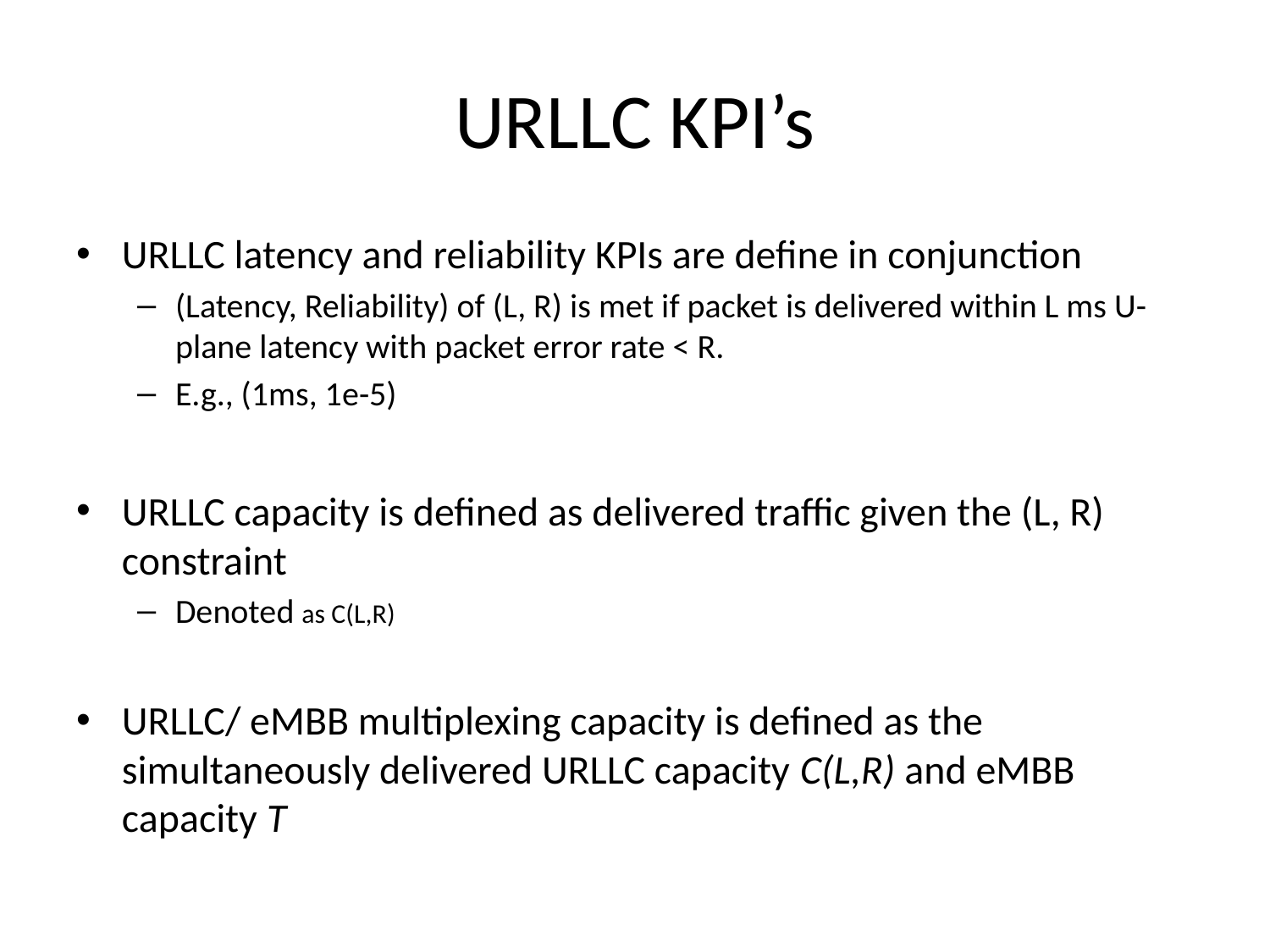

# URLLC KPI’s
URLLC latency and reliability KPIs are define in conjunction
(Latency, Reliability) of (L, R) is met if packet is delivered within L ms U-plane latency with packet error rate < R.
E.g., (1ms, 1e-5)

URLLC capacity is defined as delivered traffic given the (L, R) constraint
Denoted as C(L,R)

URLLC/ eMBB multiplexing capacity is defined as the simultaneously delivered URLLC capacity C(L,R) and eMBB capacity T